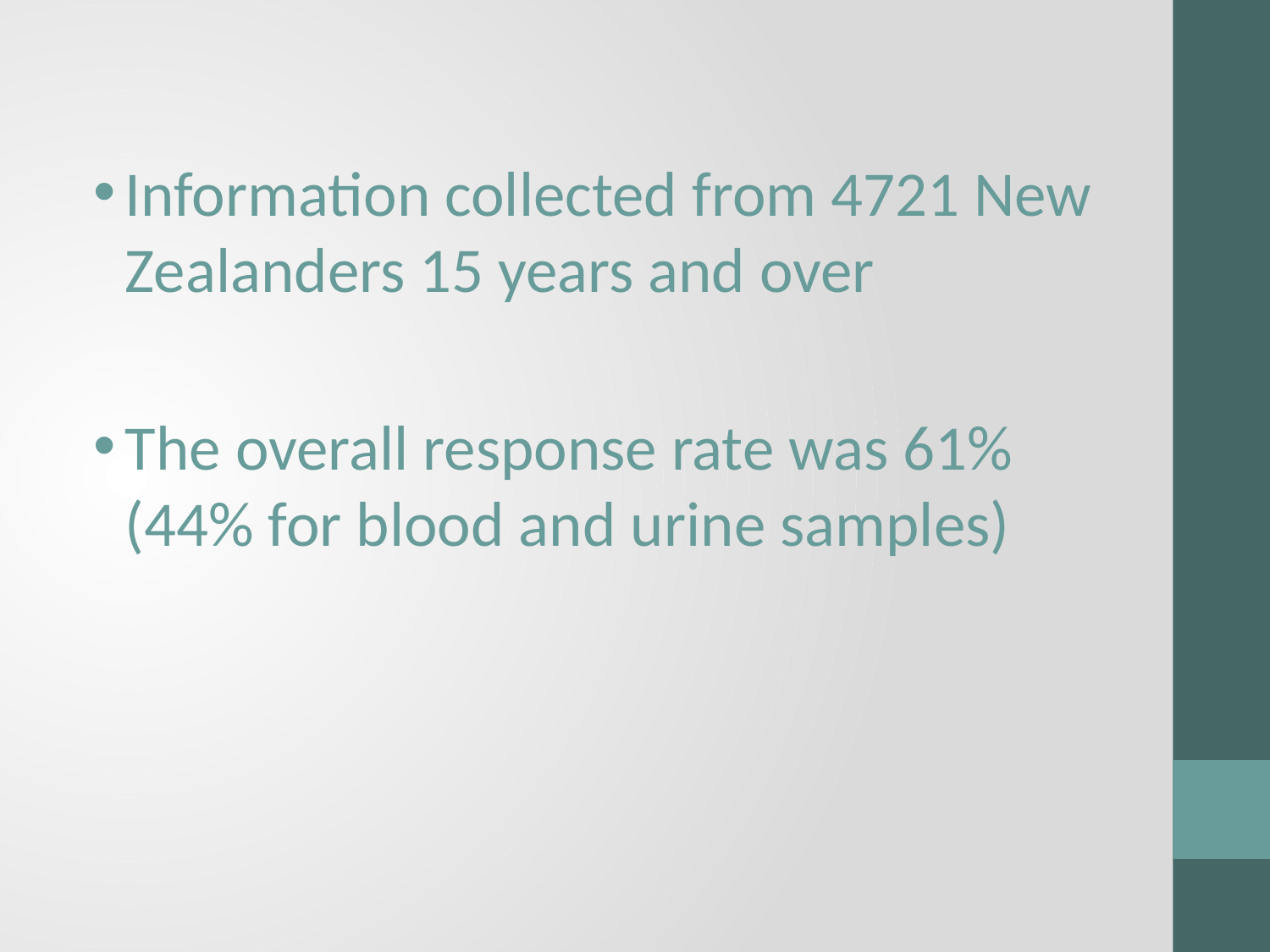

Information collected from 4721 New Zealanders 15 years and over

The overall response rate was 61% (44% for blood and urine samples)